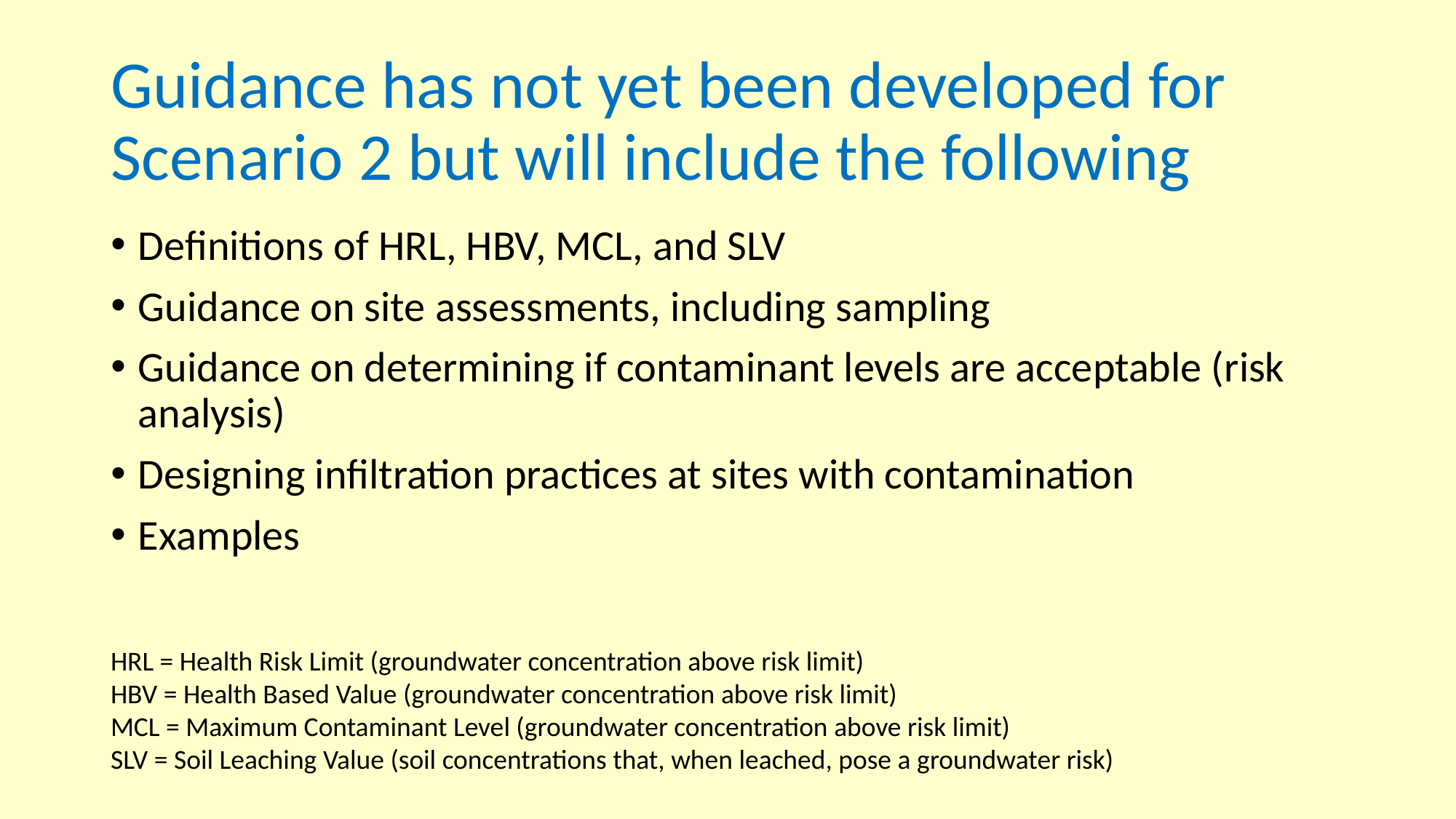

# Guidance has not yet been developed for Scenario 2 but will include the following
Definitions of HRL, HBV, MCL, and SLV
Guidance on site assessments, including sampling
Guidance on determining if contaminant levels are acceptable (risk analysis)
Designing infiltration practices at sites with contamination
Examples
HRL = Health Risk Limit (groundwater concentration above risk limit)
HBV = Health Based Value (groundwater concentration above risk limit)
MCL = Maximum Contaminant Level (groundwater concentration above risk limit)
SLV = Soil Leaching Value (soil concentrations that, when leached, pose a groundwater risk)